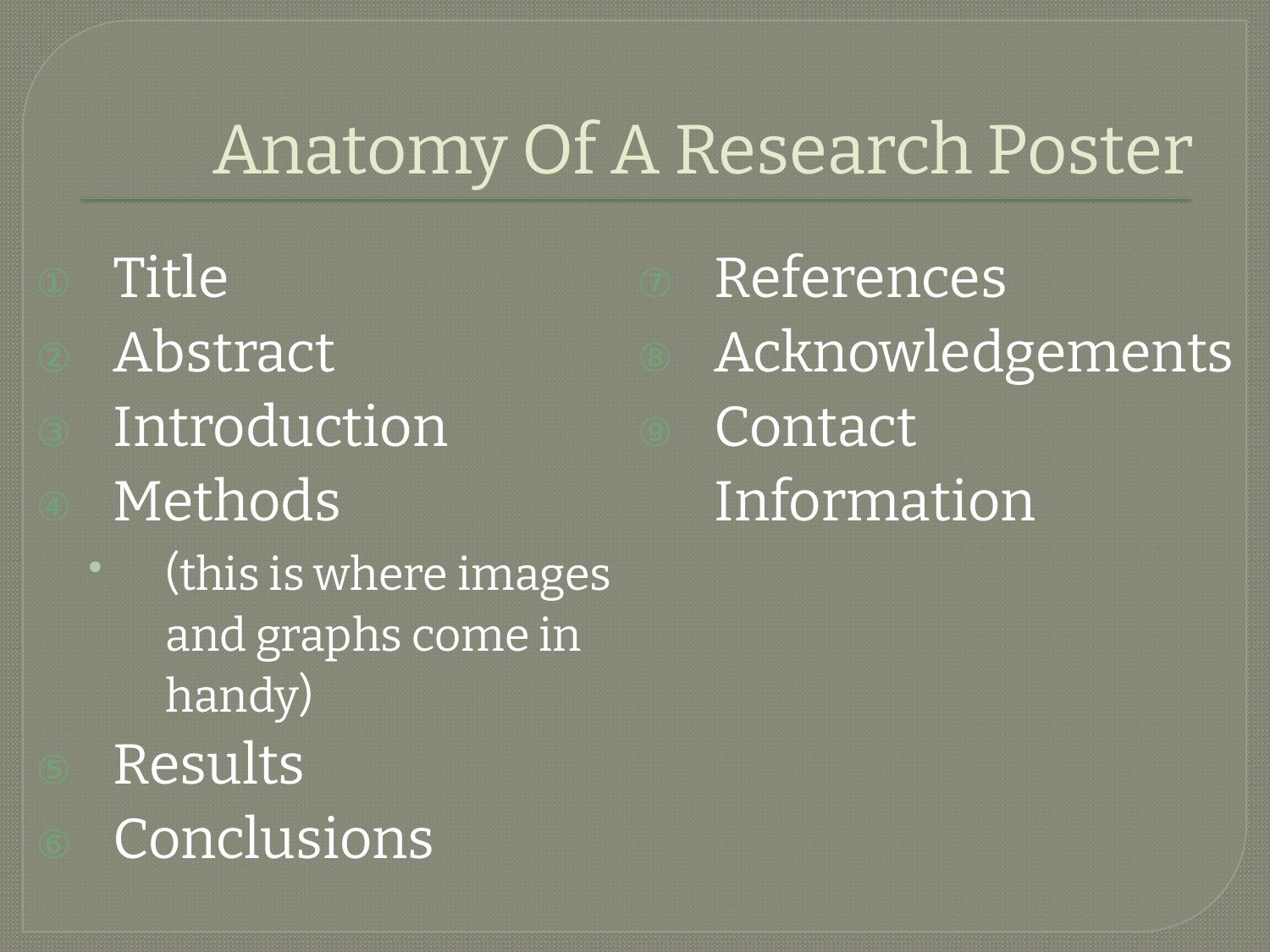

# Anatomy Of A Research Poster
Title
Abstract
Introduction
Methods
(this is where images and graphs come in handy)
Results
Conclusions
References
Acknowledgements
Contact Information